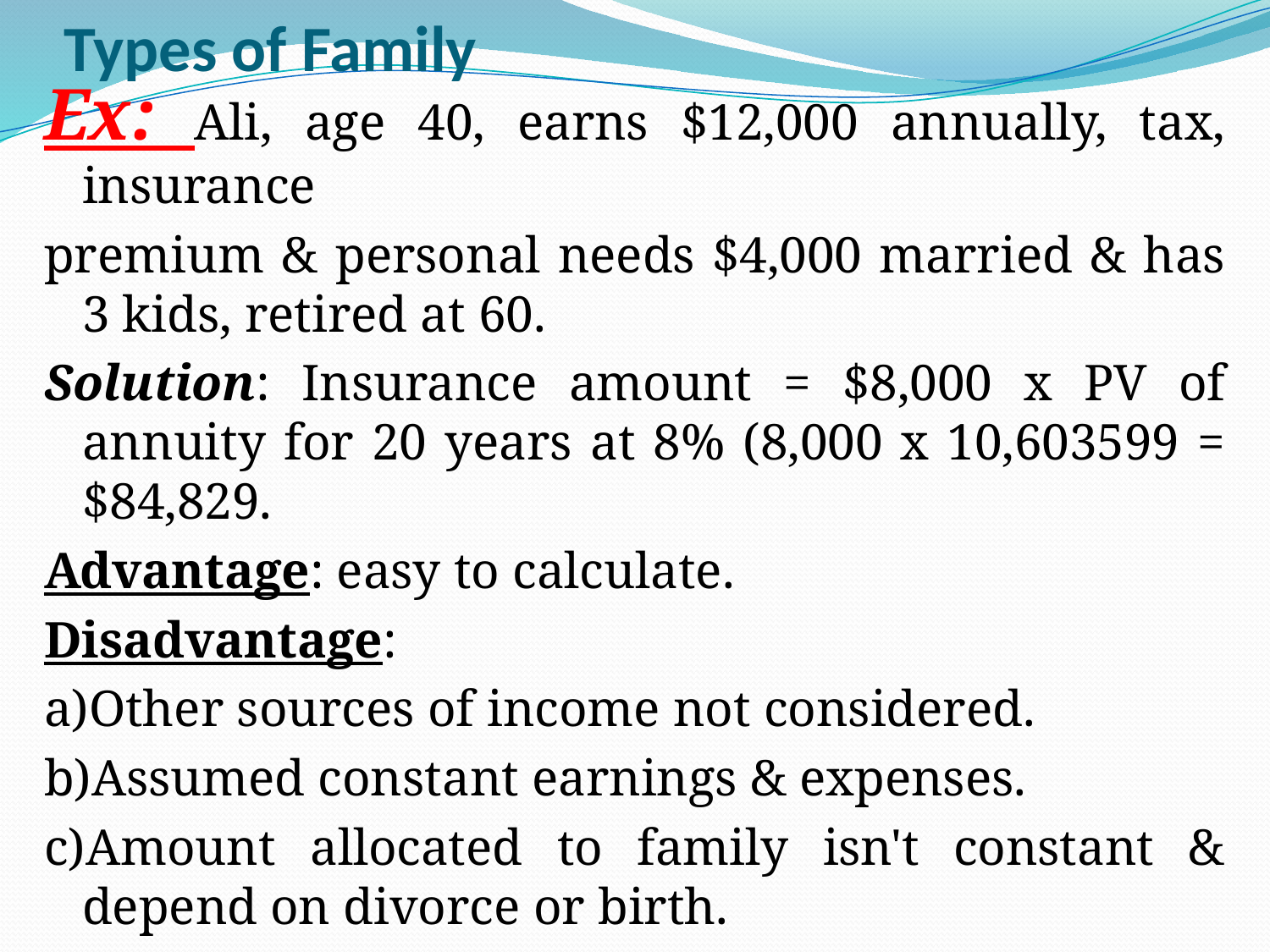

# Types of Family
Ex: Ali, age 40, earns $12,000 annually, tax, insurance
premium & personal needs $4,000 married & has 3 kids, retired at 60.
Solution: Insurance amount = $8,000 x PV of annuity for 20 years at 8% (8,000 x 10,603599 = $84,829.
Advantage: easy to calculate.
Disadvantage:
a)Other sources of income not considered.
b)Assumed constant earnings & expenses.
c)Amount allocated to family isn't constant & depend on divorce or birth.